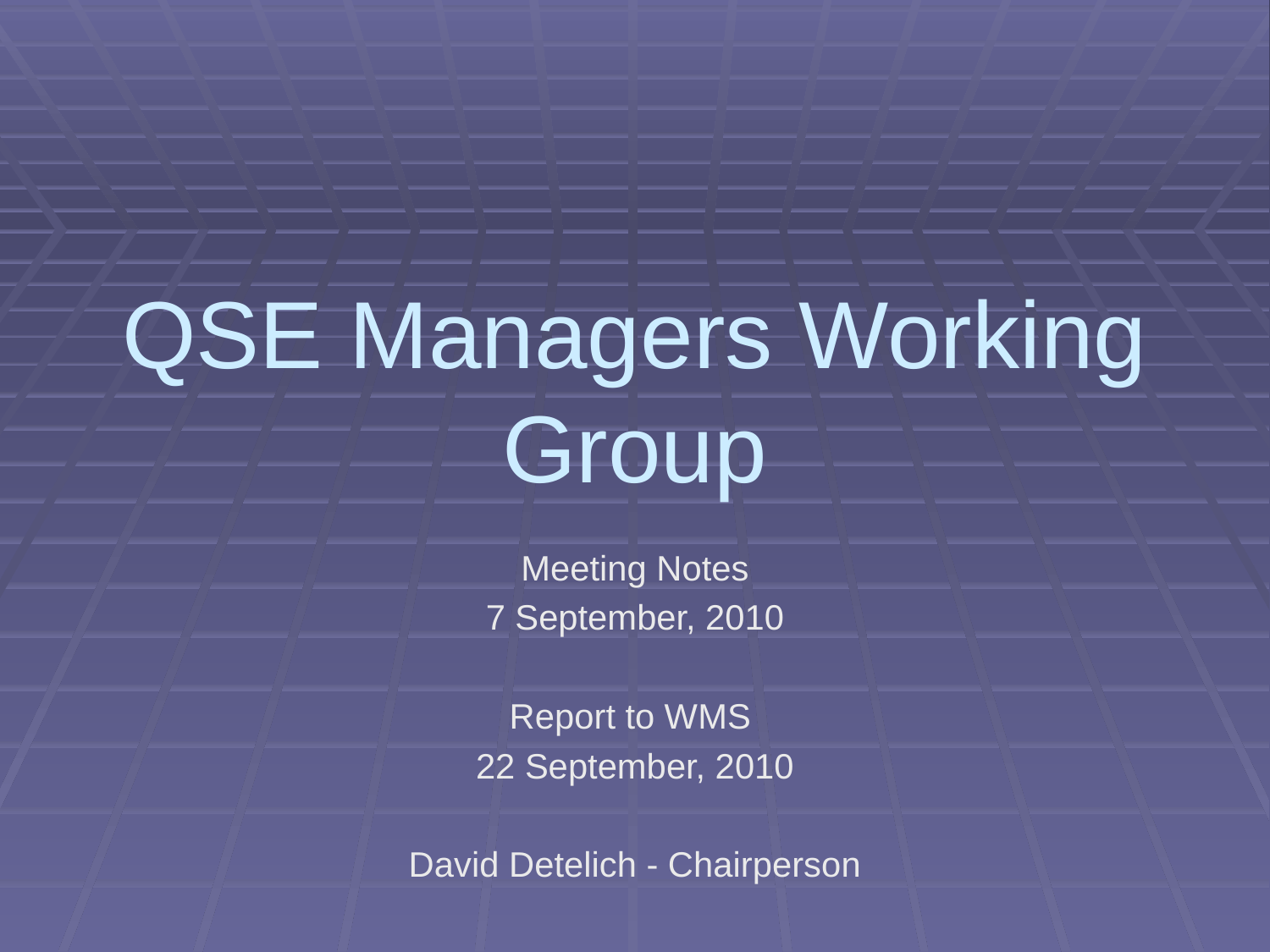

# QSE Managers Working Group
Meeting Notes
7 September, 2010

Report to WMS
22 September, 2010

David Detelich - Chairperson